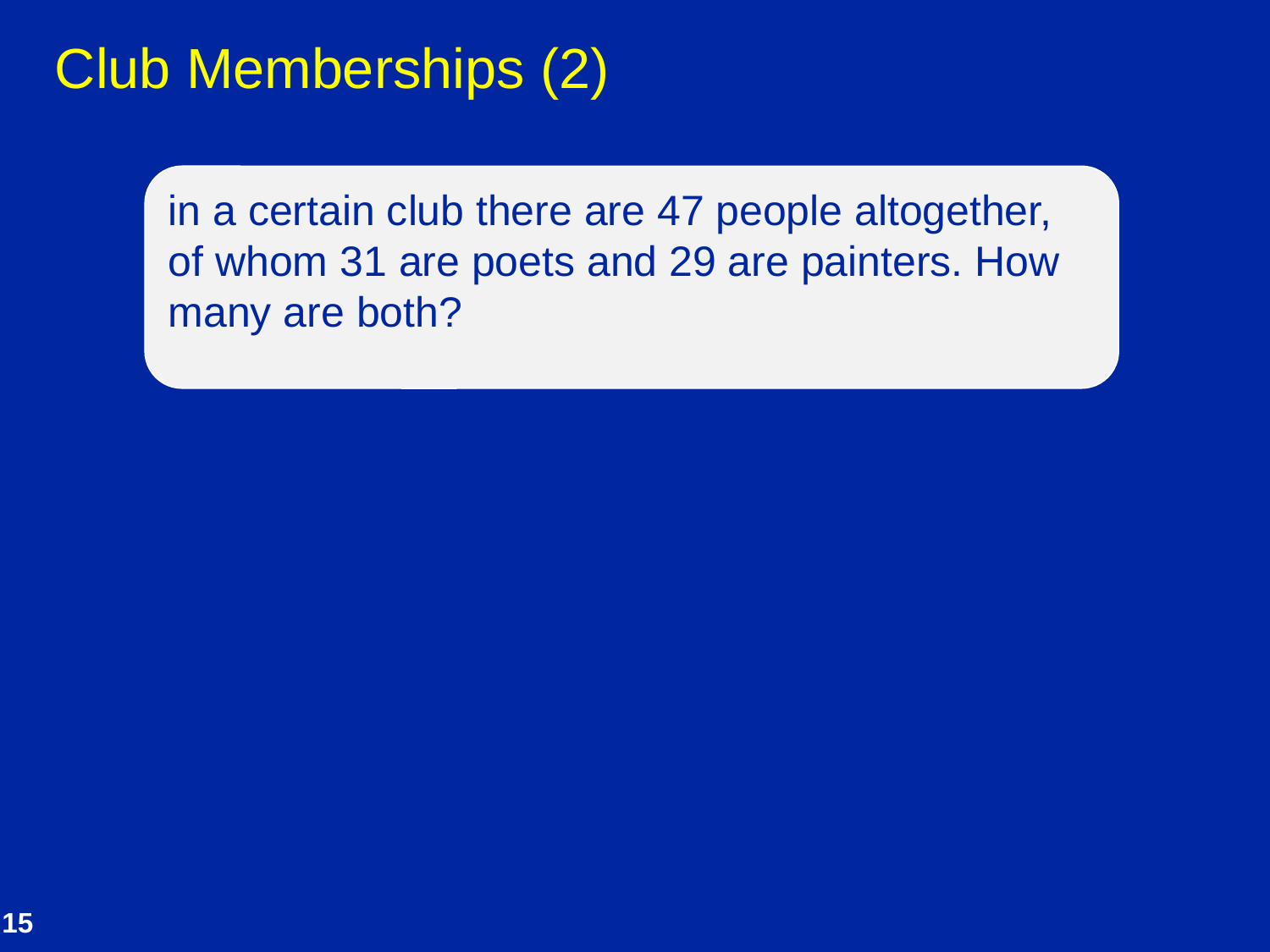

# Club Memberships (2)
in a certain club there are 47 people altogether, of whom 31 are poets and 29 are painters. How many are both?